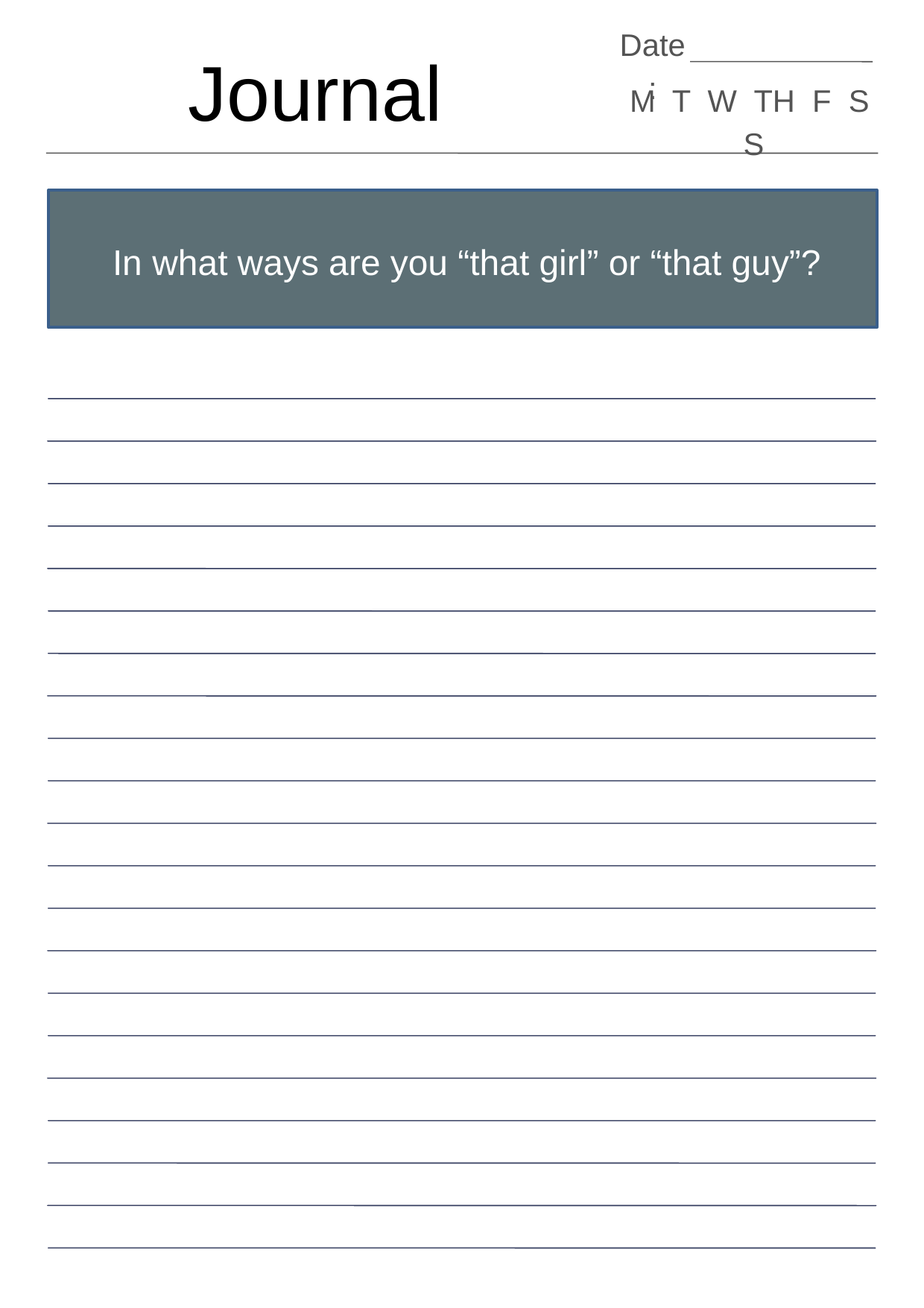

Date:
Journal

M  T  W  TH  F  S  S

In what ways are you “that girl” or “that guy”?